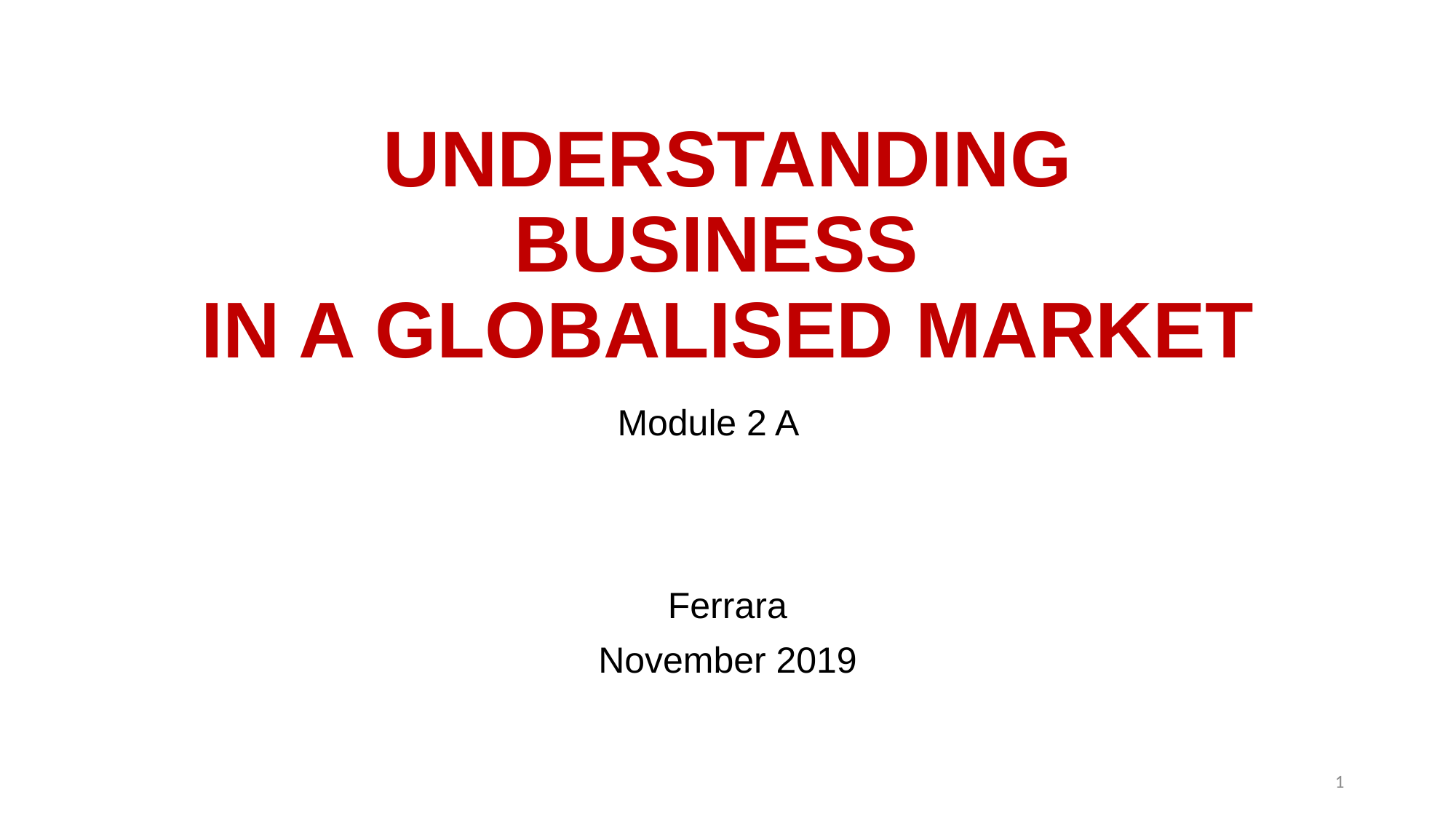

# UNDERSTANDING BUSINESS IN A GLOBALISED MARKET
Module 2 A
Ferrara
November 2019

1